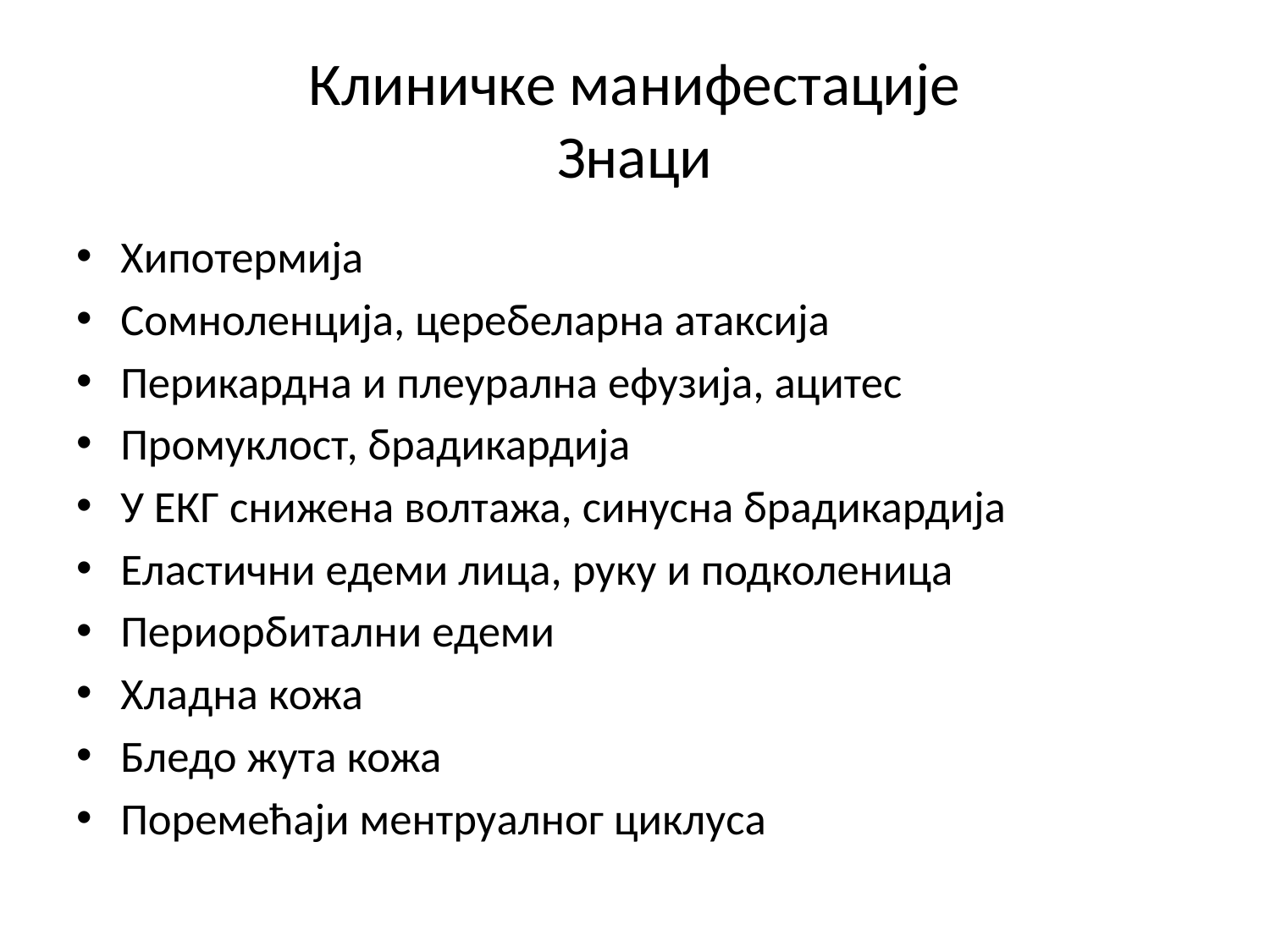

# Клиничке манифестације Знаци
Хипотермија
Сомноленција, церебеларна атаксија
Перикардна и плеурална ефузија, ацитес
Промуклост, брадикардија
У ЕКГ снижена волтажа, синусна брадикардија
Еластични едеми лица, руку и подколеница
Периорбитални едеми
Хладна кожа
Бледо жута кожа
Поремећаји ментруалног циклуса